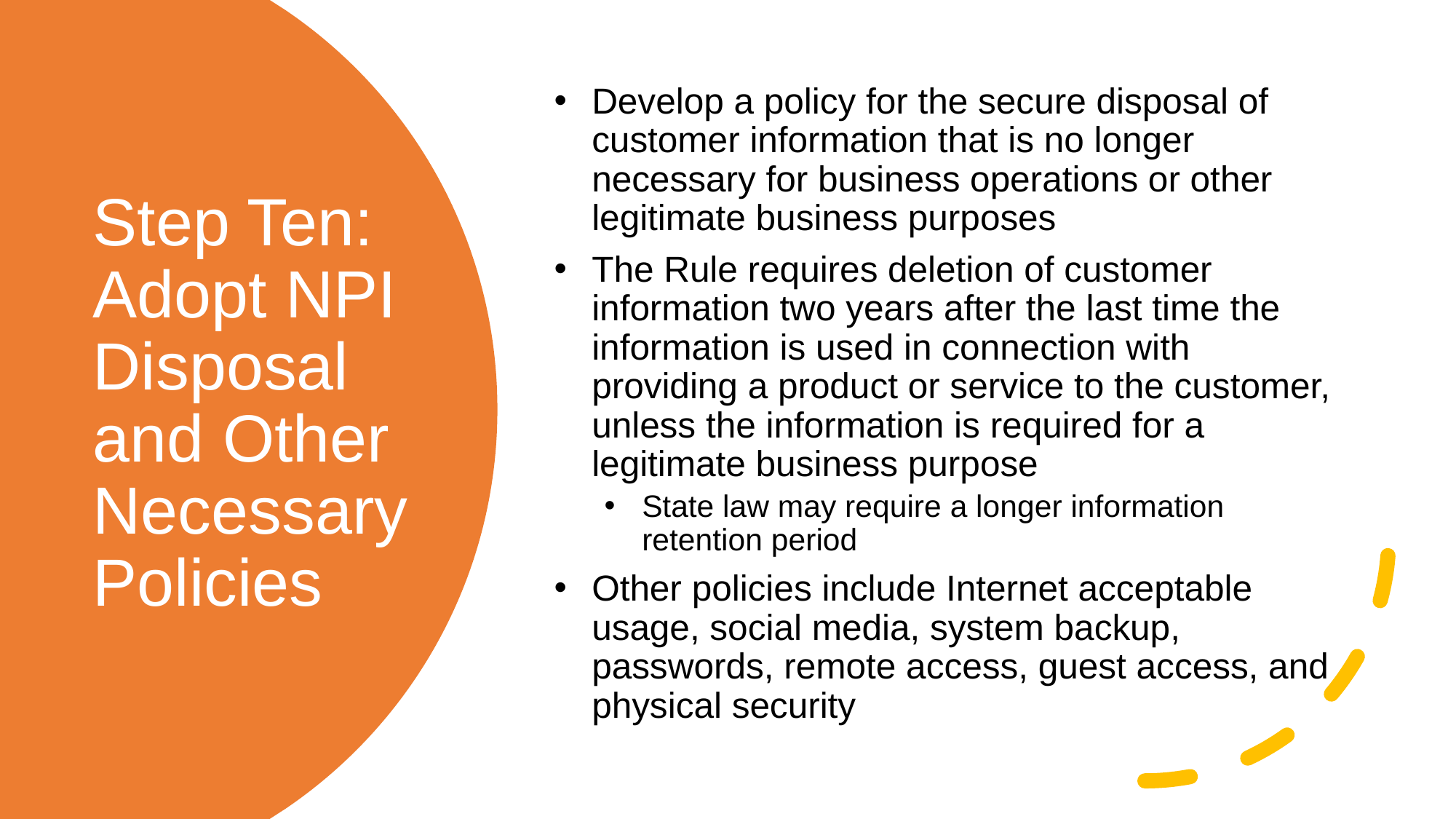

Develop a policy for the secure disposal of customer information that is no longer necessary for business operations or other legitimate business purposes
The Rule requires deletion of customer information two years after the last time the information is used in connection with providing a product or service to the customer, unless the information is required for a legitimate business purpose
State law may require a longer information retention period
Other policies include Internet acceptable usage, social media, system backup, passwords, remote access, guest access, and physical security
# Step Ten: Adopt NPI Disposal and Other Necessary Policies